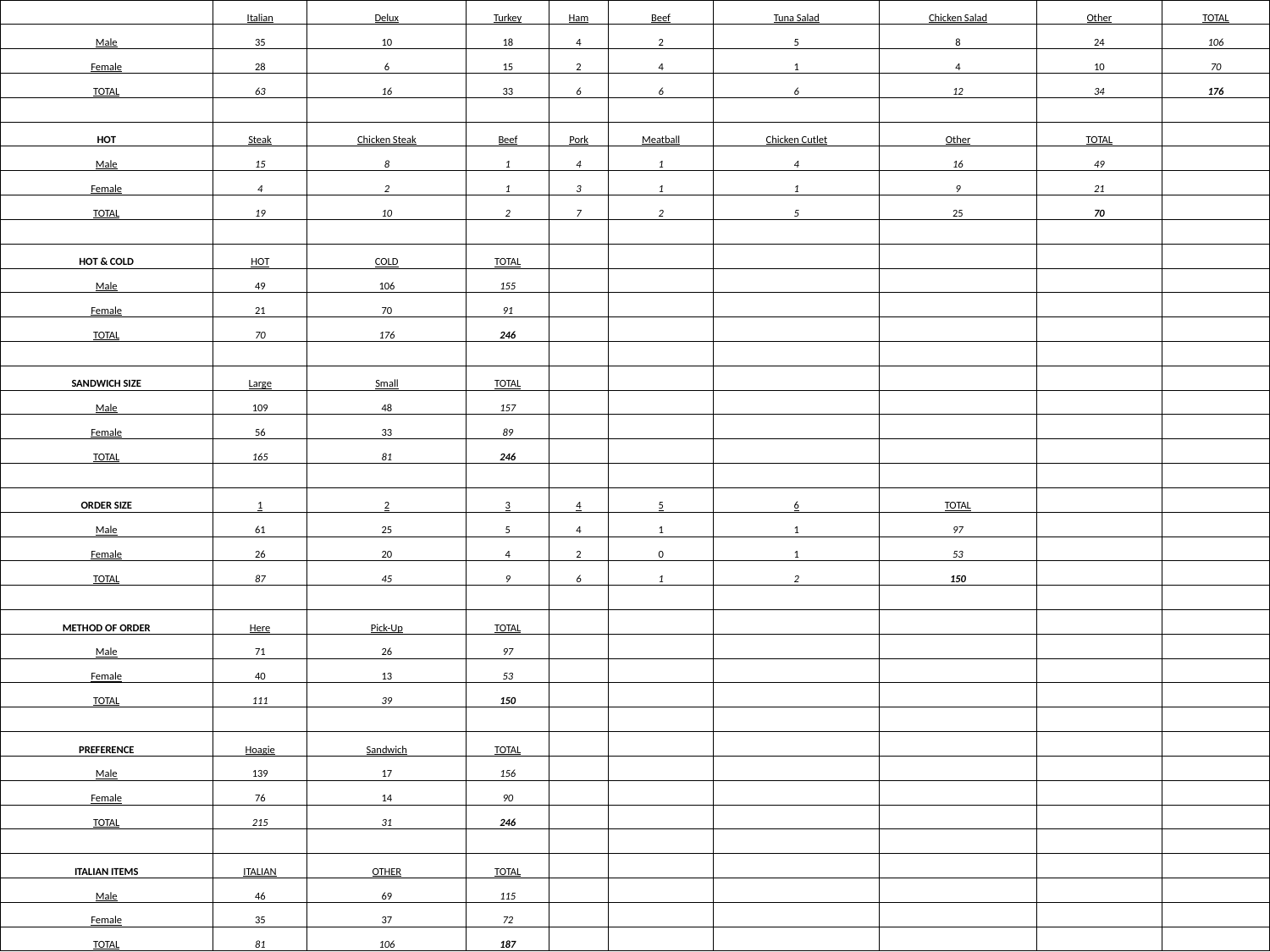

|  | Italian | Delux | Turkey | Ham | Beef | Tuna Salad | Chicken Salad | Other | TOTAL |
| --- | --- | --- | --- | --- | --- | --- | --- | --- | --- |
| Male | 35 | 10 | 18 | 4 | 2 | 5 | 8 | 24 | 106 |
| Female | 28 | 6 | 15 | 2 | 4 | 1 | 4 | 10 | 70 |
| TOTAL | 63 | 16 | 33 | 6 | 6 | 6 | 12 | 34 | 176 |
|  |  |  |  |  |  |  |  |  |  |
| HOT | Steak | Chicken Steak | Beef | Pork | Meatball | Chicken Cutlet | Other | TOTAL |  |
| Male | 15 | 8 | 1 | 4 | 1 | 4 | 16 | 49 |  |
| Female | 4 | 2 | 1 | 3 | 1 | 1 | 9 | 21 |  |
| TOTAL | 19 | 10 | 2 | 7 | 2 | 5 | 25 | 70 |  |
|  |  |  |  |  |  |  |  |  |  |
| HOT & COLD | HOT | COLD | TOTAL |  |  |  |  |  |  |
| Male | 49 | 106 | 155 |  |  |  |  |  |  |
| Female | 21 | 70 | 91 |  |  |  |  |  |  |
| TOTAL | 70 | 176 | 246 |  |  |  |  |  |  |
|  |  |  |  |  |  |  |  |  |  |
| SANDWICH SIZE | Large | Small | TOTAL |  |  |  |  |  |  |
| Male | 109 | 48 | 157 |  |  |  |  |  |  |
| Female | 56 | 33 | 89 |  |  |  |  |  |  |
| TOTAL | 165 | 81 | 246 |  |  |  |  |  |  |
|  |  |  |  |  |  |  |  |  |  |
| ORDER SIZE | 1 | 2 | 3 | 4 | 5 | 6 | TOTAL |  |  |
| Male | 61 | 25 | 5 | 4 | 1 | 1 | 97 |  |  |
| Female | 26 | 20 | 4 | 2 | 0 | 1 | 53 |  |  |
| TOTAL | 87 | 45 | 9 | 6 | 1 | 2 | 150 |  |  |
|  |  |  |  |  |  |  |  |  |  |
| METHOD OF ORDER | Here | Pick-Up | TOTAL |  |  |  |  |  |  |
| Male | 71 | 26 | 97 |  |  |  |  |  |  |
| Female | 40 | 13 | 53 |  |  |  |  |  |  |
| TOTAL | 111 | 39 | 150 |  |  |  |  |  |  |
|  |  |  |  |  |  |  |  |  |  |
| PREFERENCE | Hoagie | Sandwich | TOTAL |  |  |  |  |  |  |
| Male | 139 | 17 | 156 |  |  |  |  |  |  |
| Female | 76 | 14 | 90 |  |  |  |  |  |  |
| TOTAL | 215 | 31 | 246 |  |  |  |  |  |  |
|  |  |  |  |  |  |  |  |  |  |
| ITALIAN ITEMS | ITALIAN | OTHER | TOTAL |  |  |  |  |  |  |
| Male | 46 | 69 | 115 |  |  |  |  |  |  |
| Female | 35 | 37 | 72 |  |  |  |  |  |  |
| TOTAL | 81 | 106 | 187 |  |  |  |  |  |  |